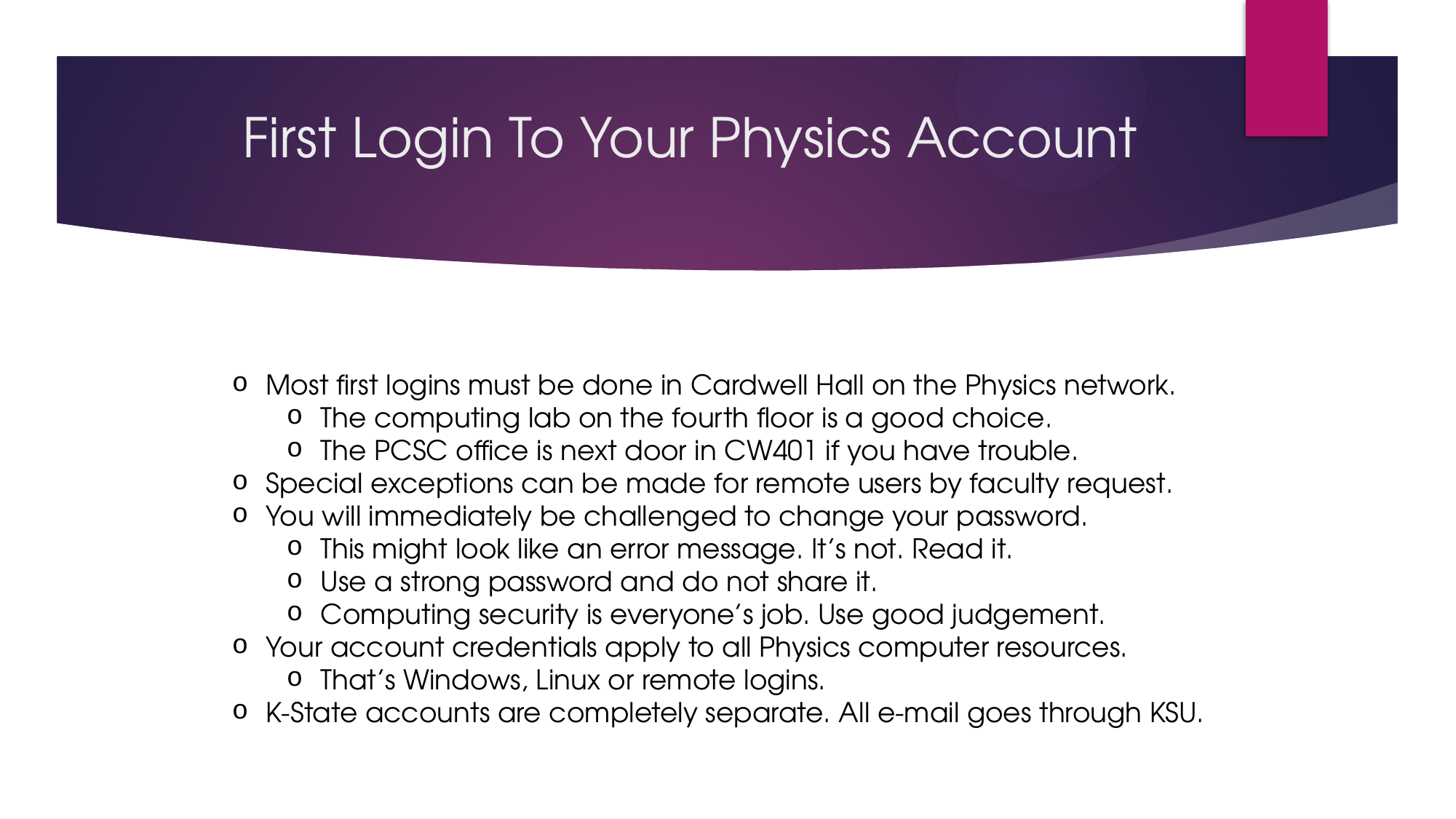

# First Login To Your Physics Account
Most first logins must be done in Cardwell Hall on the Physics network.
The computing lab on the fourth floor is a good choice.
The PCSC office is next door in CW401 if you have trouble.
Special exceptions can be made for remote users by faculty request.
You will immediately be challenged to change your password.
This might look like an error message. It’s not. Read it.
Use a strong password and do not share it.
Computing security is everyone’s job. Use good judgement.
Your account credentials apply to all Physics computer resources.
That’s Windows, Linux or remote logins.
K-State accounts are completely separate. All e-mail goes through KSU.